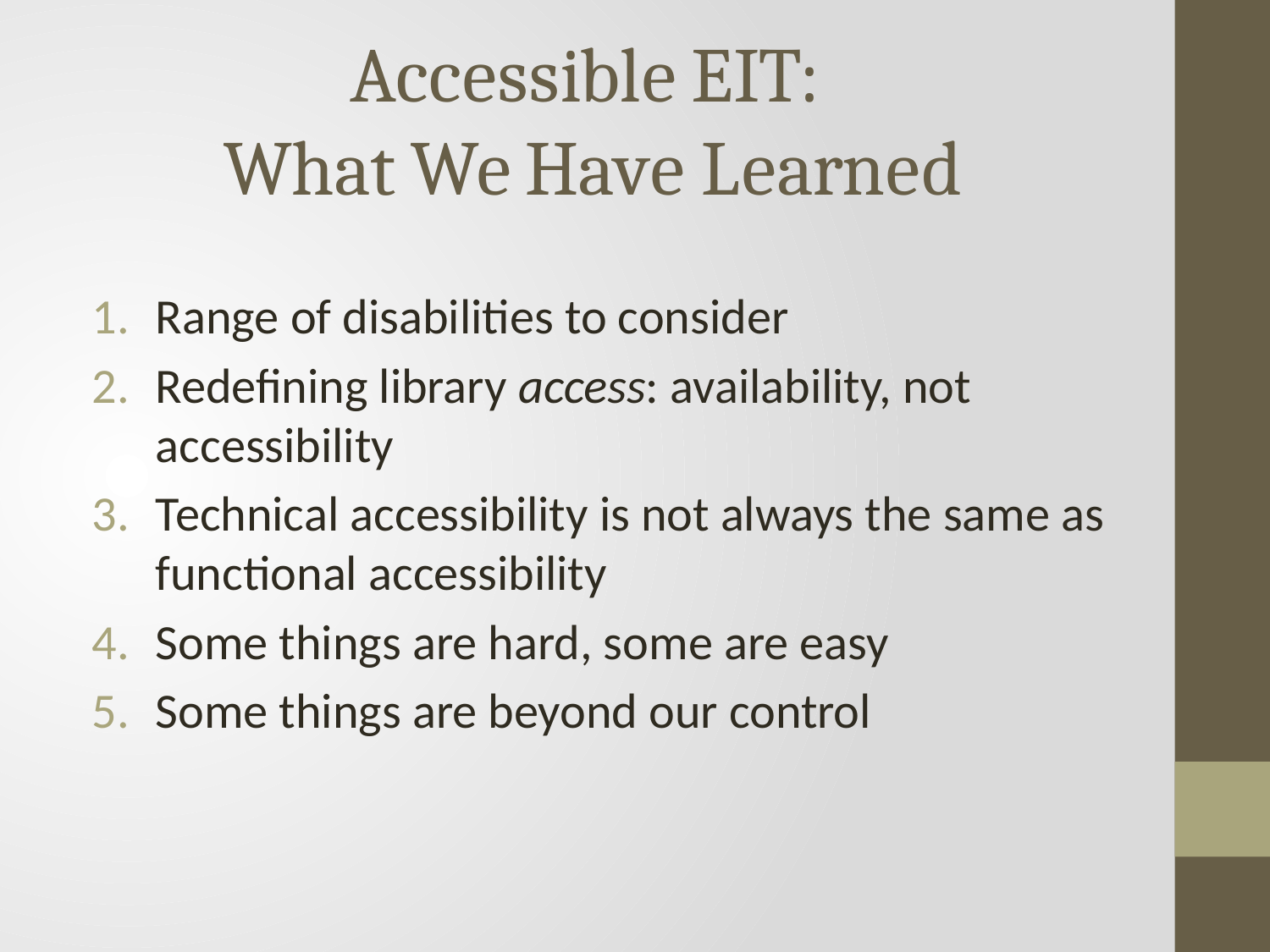

# Accessible EIT: What We Have Learned

Range of disabilities to consider
Redefining library access: availability, not accessibility
Technical accessibility is not always the same as functional accessibility
Some things are hard, some are easy
Some things are beyond our control